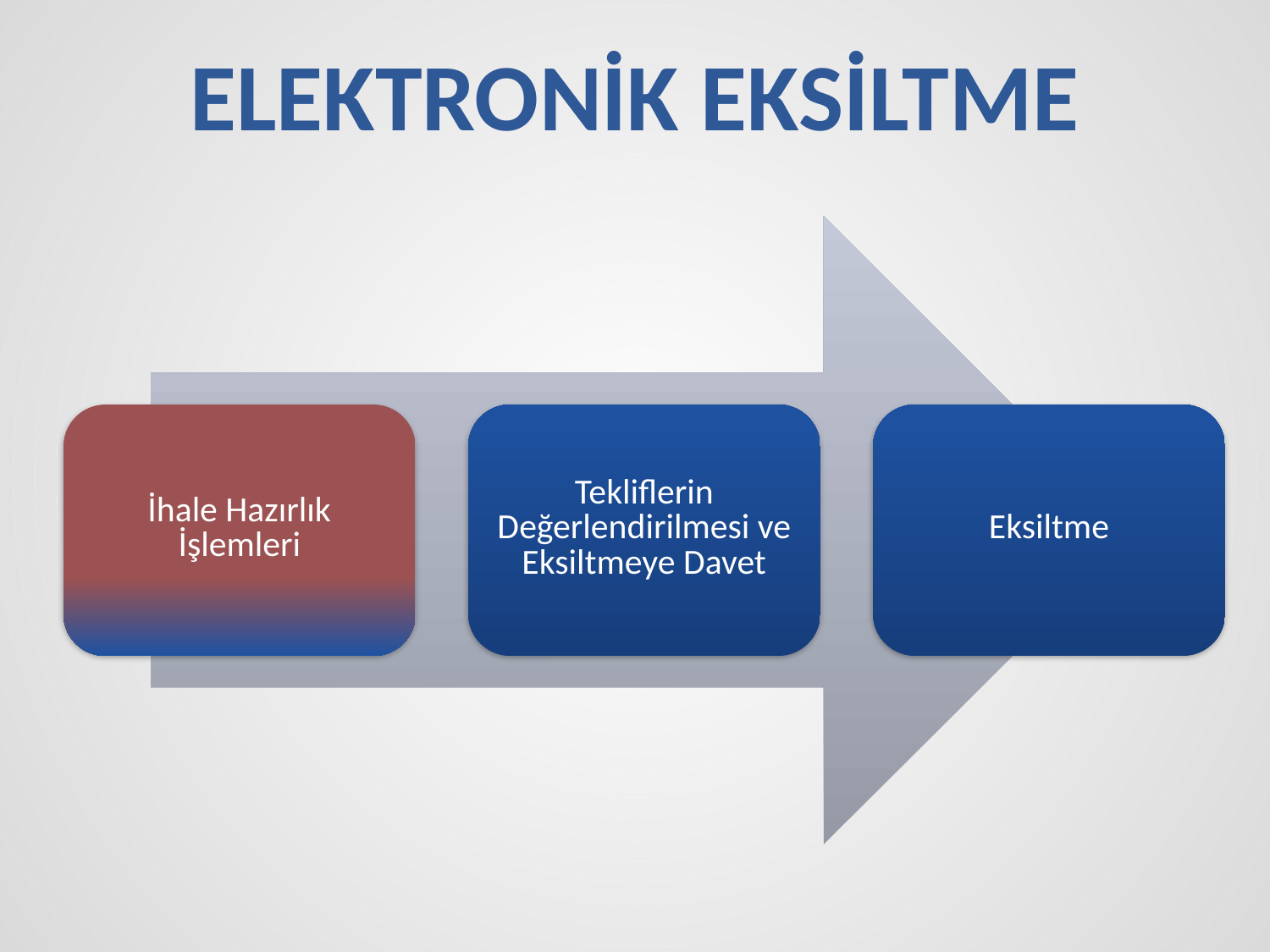

# ELEKTRONİK EKSİLTME
Tekliflerin Değerlendirilmesi ve Eksiltmeye Davet
İhale Hazırlık İşlemleri
Eksiltme